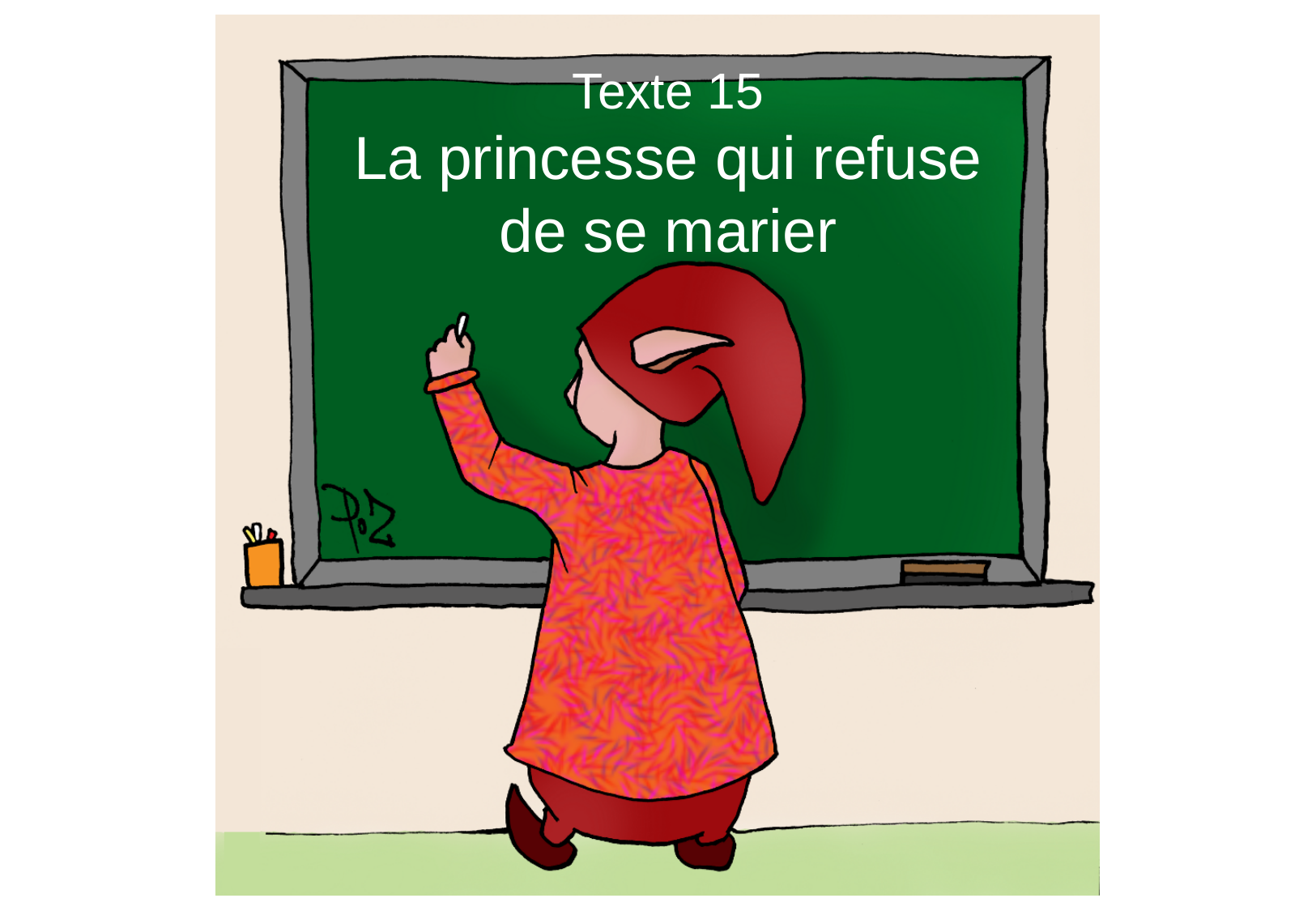

Texte 15
La princesse qui refuse de se marier